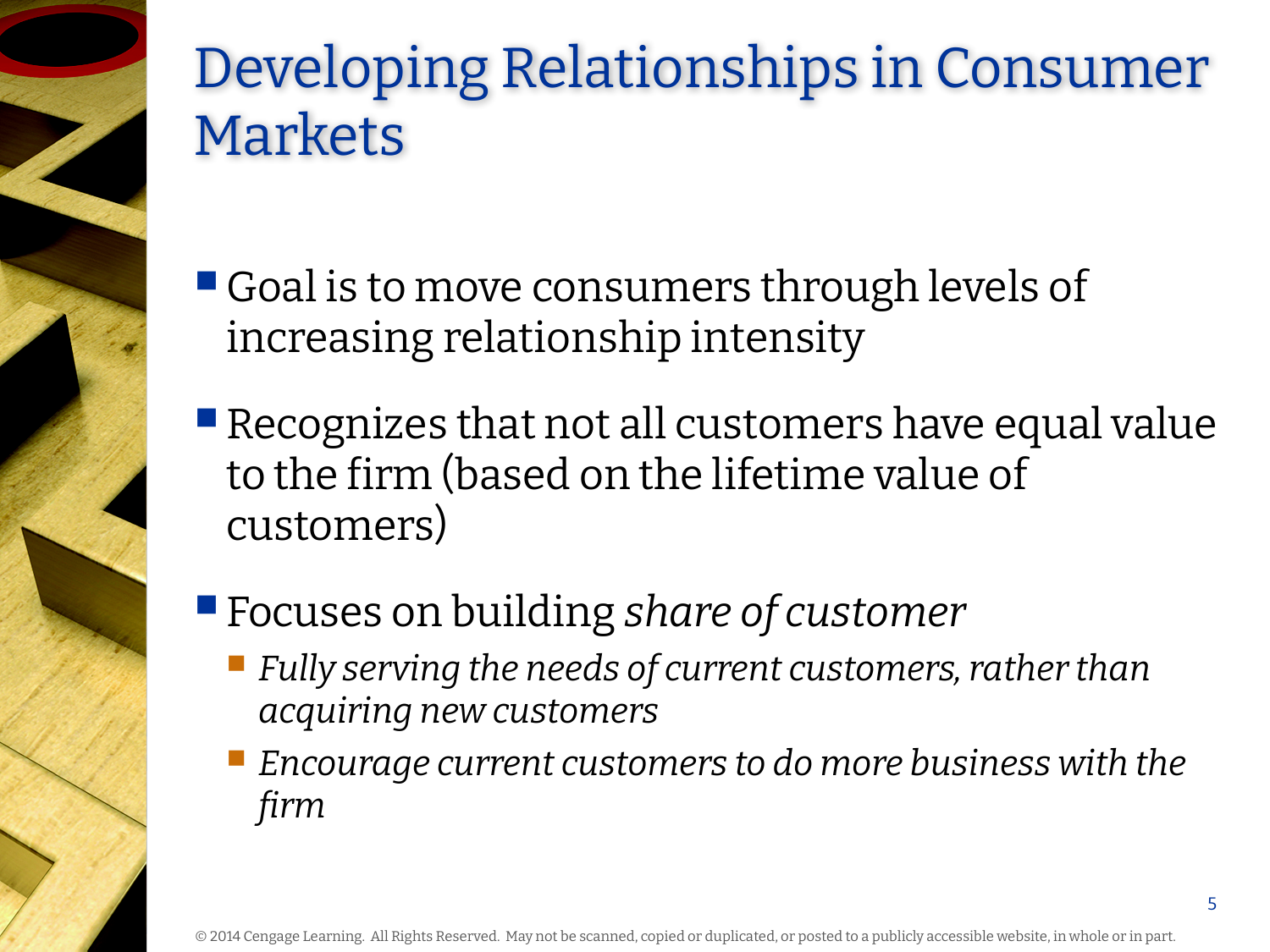

# Developing Relationships in Consumer Markets

Goal is to move consumers through levels of increasing relationship intensity
Recognizes that not all customers have equal value to the firm (based on the lifetime value of customers)
Focuses on building share of customer
Fully serving the needs of current customers, rather than acquiring new customers
Encourage current customers to do more business with the firm
5